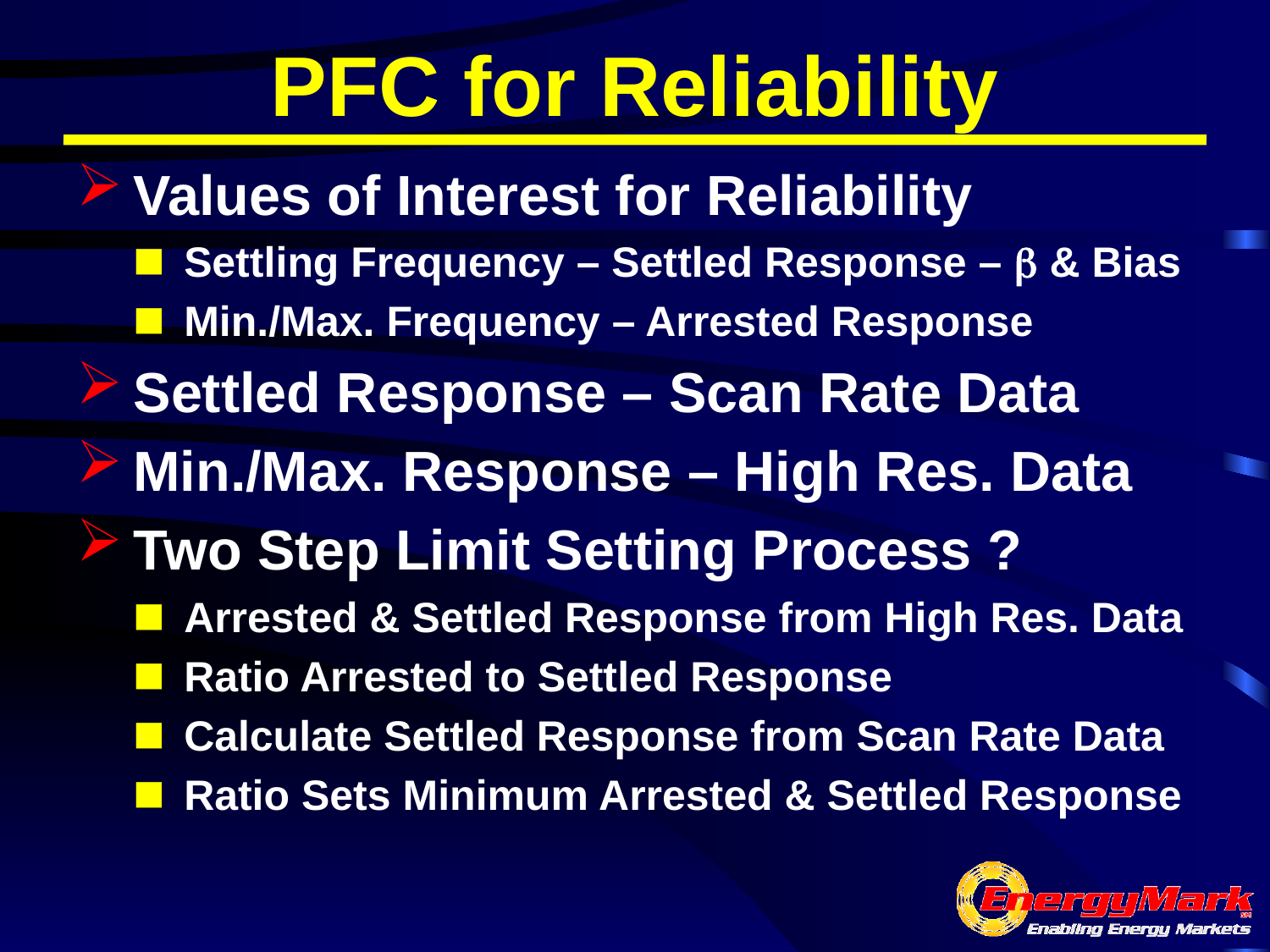

# PFC for Reliability
Values of Interest for Reliability
Settling Frequency – Settled Response – β & Bias
Min./Max. Frequency – Arrested Response
Settled Response – Scan Rate Data
Min./Max. Response – High Res. Data
Two Step Limit Setting Process ?
Arrested & Settled Response from High Res. Data
Ratio Arrested to Settled Response
Calculate Settled Response from Scan Rate Data
Ratio Sets Minimum Arrested & Settled Response